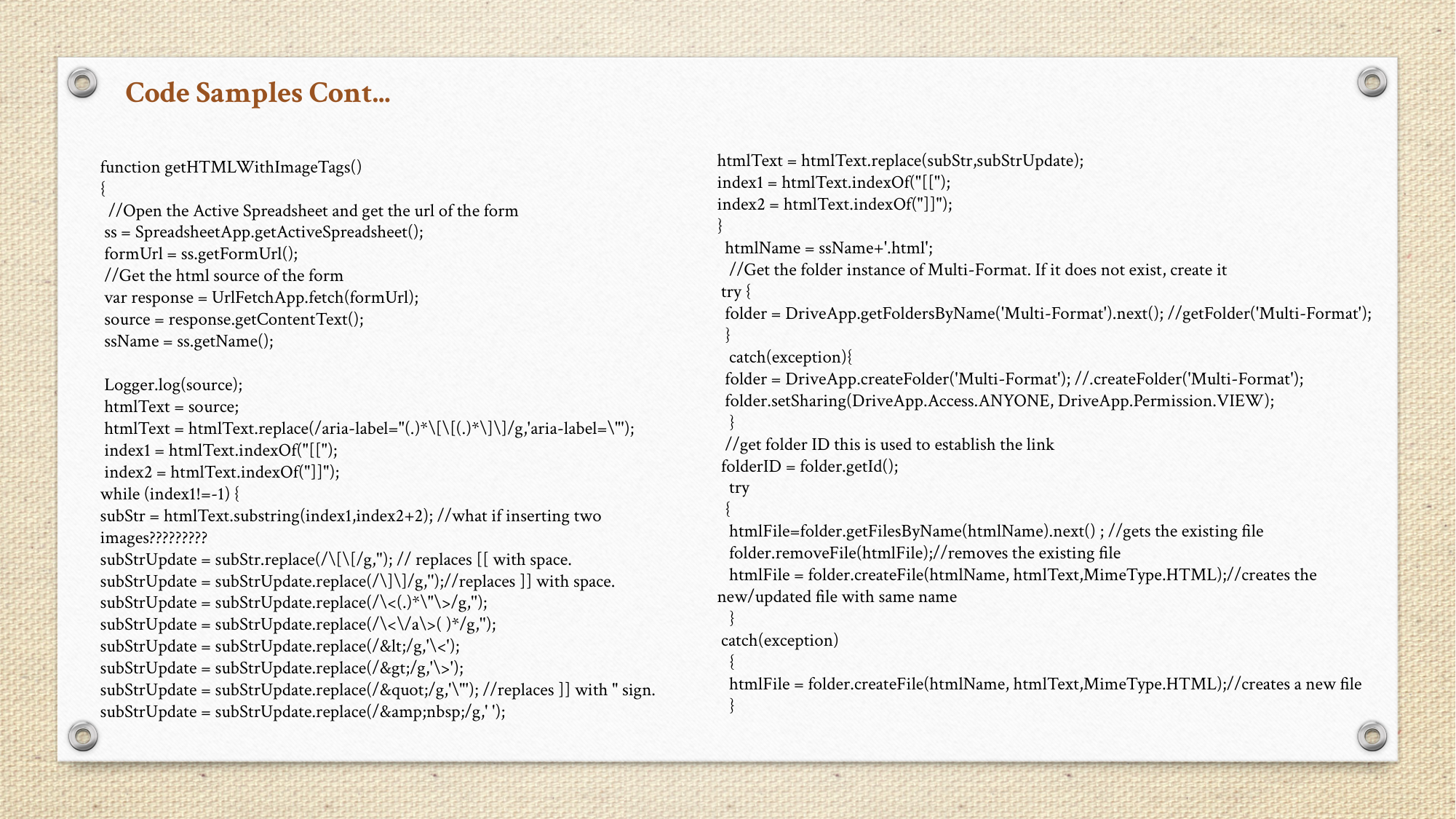

Code Samples Cont...
htmlText = htmlText.replace(subStr,subStrUpdate);
index1 = htmlText.indexOf("[[");
index2 = htmlText.indexOf("]]");
}
  htmlName = ssName+'.html';
   //Get the folder instance of Multi-Format. If it does not exist, create it
 try {
  folder = DriveApp.getFoldersByName('Multi-Format').next(); //getFolder('Multi-Format');
  }
   catch(exception){
  folder = DriveApp.createFolder('Multi-Format'); //.createFolder('Multi-Format');
  folder.setSharing(DriveApp.Access.ANYONE, DriveApp.Permission.VIEW);
   }
  //get folder ID this is used to establish the link
 folderID = folder.getId();
   try
  {
   htmlFile=folder.getFilesByName(htmlName).next() ; //gets the existing file
   folder.removeFile(htmlFile);//removes the existing file
   htmlFile = folder.createFile(htmlName, htmlText,MimeType.HTML);//creates the new/updated file with same name
   }
 catch(exception)
   {
   htmlFile = folder.createFile(htmlName, htmlText,MimeType.HTML);//creates a new file
   }
function getHTMLWithImageTags()
{
  //Open the Active Spreadsheet and get the url of the form
 ss = SpreadsheetApp.getActiveSpreadsheet();
 formUrl = ss.getFormUrl();
 //Get the html source of the form
 var response = UrlFetchApp.fetch(formUrl);
 source = response.getContentText();
 ssName = ss.getName();

 Logger.log(source);
 htmlText = source;
 htmlText = htmlText.replace(/aria-label="(.)*\[\[(.)*\]\]/g,'aria-label=\"');
 index1 = htmlText.indexOf("[[");
 index2 = htmlText.indexOf("]]");
while (index1!=-1) {
subStr = htmlText.substring(index1,index2+2); //what if inserting two images?????????
subStrUpdate = subStr.replace(/\[\[/g,''); // replaces [[ with space.
subStrUpdate = subStrUpdate.replace(/\]\]/g,'');//replaces ]] with space.
subStrUpdate = subStrUpdate.replace(/\<(.)*\"\>/g,'');
subStrUpdate = subStrUpdate.replace(/\<\/a\>( )*/g,'');
subStrUpdate = subStrUpdate.replace(/&lt;/g,'\<');
subStrUpdate = subStrUpdate.replace(/&gt;/g,'\>');
subStrUpdate = subStrUpdate.replace(/&quot;/g,'\"'); //replaces ]] with " sign.
subStrUpdate = subStrUpdate.replace(/&amp;nbsp;/g,' ');